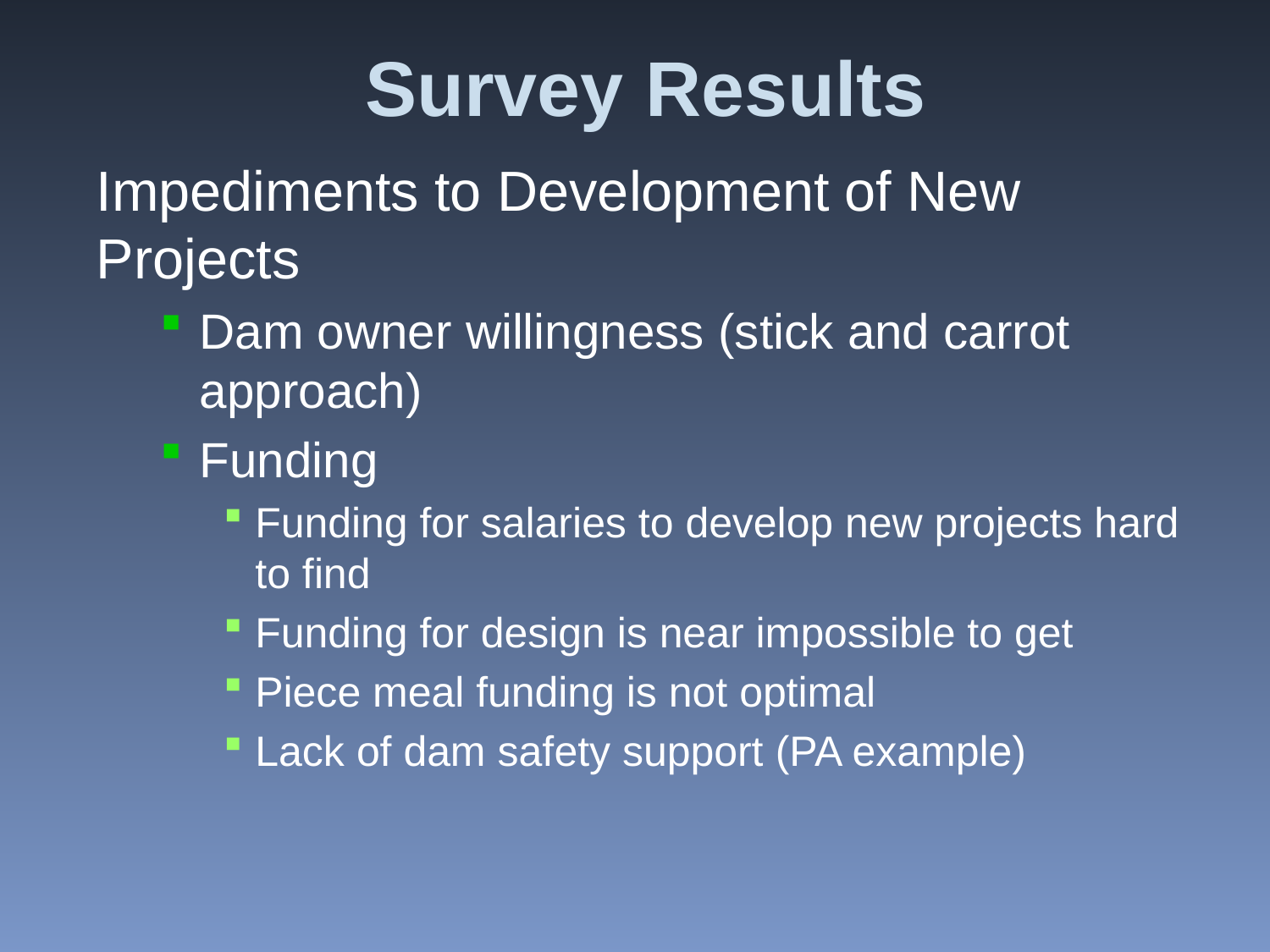

# Survey Results
Impediments to Development of New Projects
Dam owner willingness (stick and carrot approach)
Funding
Funding for salaries to develop new projects hard to find
Funding for design is near impossible to get
Piece meal funding is not optimal
Lack of dam safety support (PA example)